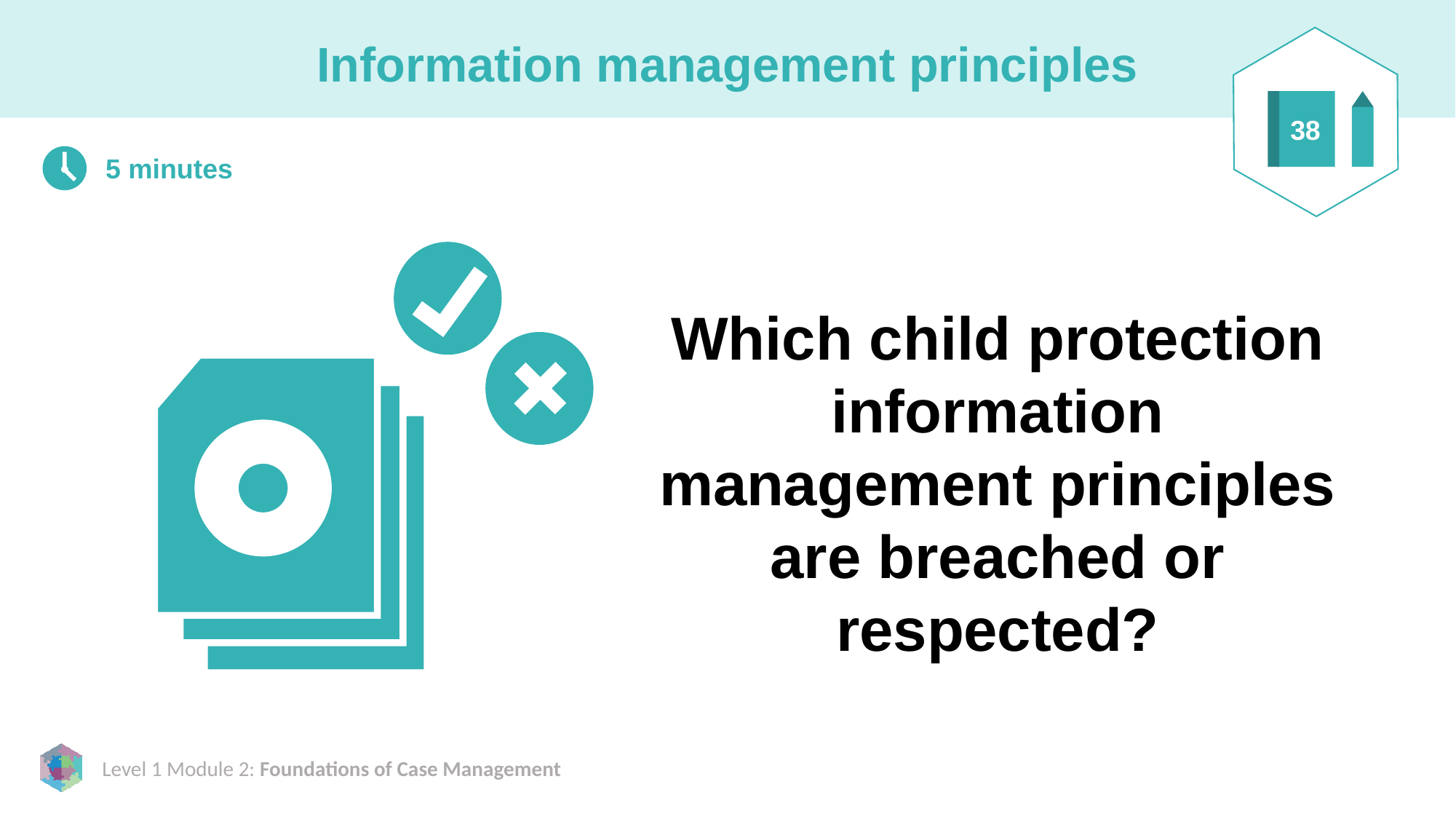

# Information management principles

38

5 minutes

Which child protection information management principles are breached or respected?